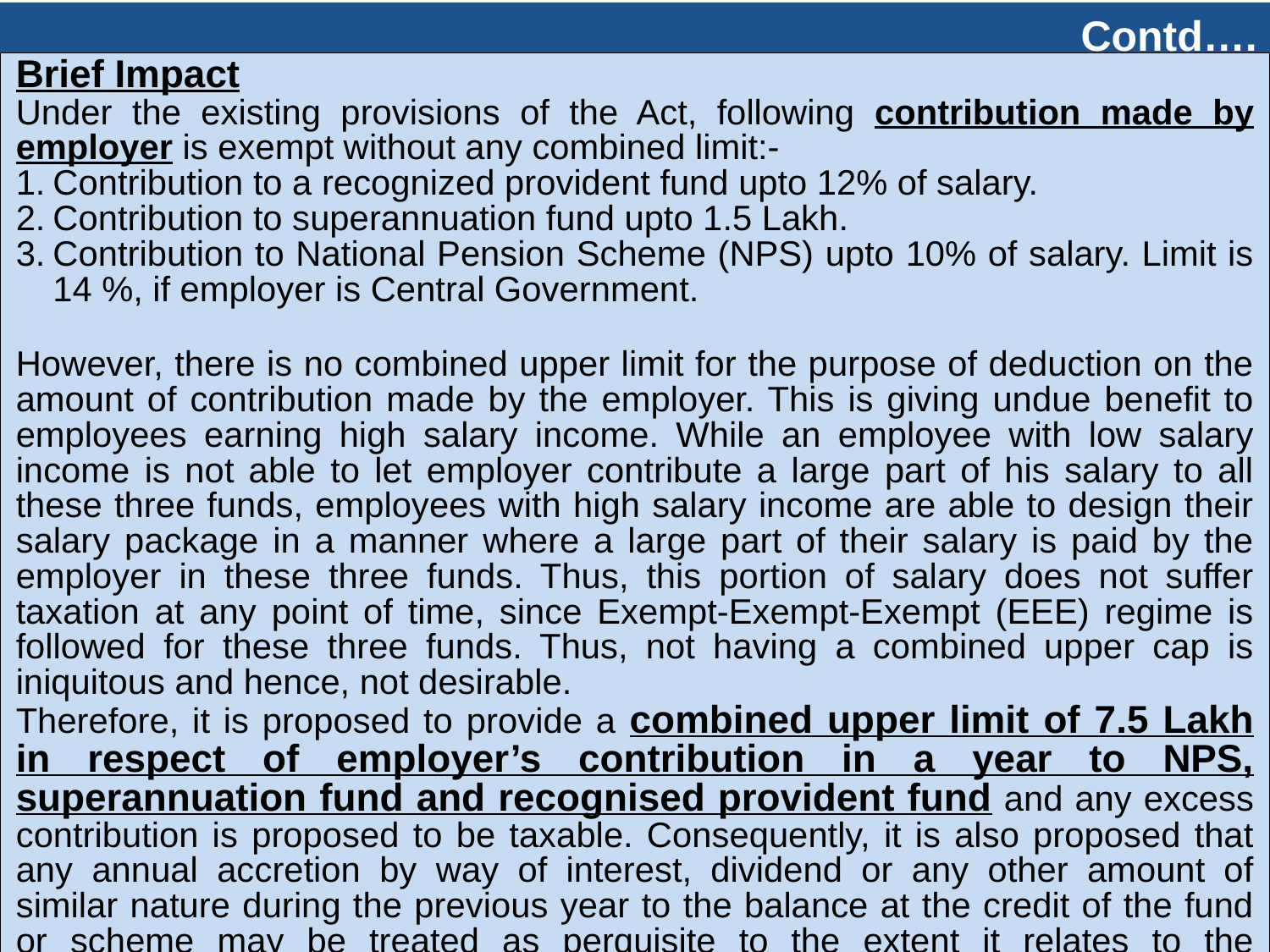

Contd….
| Brief Impact Under the existing provisions of the Act, following contribution made by employer is exempt without any combined limit:- Contribution to a recognized provident fund upto 12% of salary. Contribution to superannuation fund upto 1.5 Lakh. Contribution to National Pension Scheme (NPS) upto 10% of salary. Limit is 14 %, if employer is Central Government. However, there is no combined upper limit for the purpose of deduction on the amount of contribution made by the employer. This is giving undue benefit to employees earning high salary income. While an employee with low salary income is not able to let employer contribute a large part of his salary to all these three funds, employees with high salary income are able to design their salary package in a manner where a large part of their salary is paid by the employer in these three funds. Thus, this portion of salary does not suffer taxation at any point of time, since Exempt-Exempt-Exempt (EEE) regime is followed for these three funds. Thus, not having a combined upper cap is iniquitous and hence, not desirable. Therefore, it is proposed to provide a combined upper limit of 7.5 Lakh in respect of employer’s contribution in a year to NPS, superannuation fund and recognised provident fund and any excess contribution is proposed to be taxable. Consequently, it is also proposed that any annual accretion by way of interest, dividend or any other amount of similar nature during the previous year to the balance at the credit of the fund or scheme may be treated as perquisite to the extent it relates to the employer’s contribution which is included in total income. |
| --- |
124